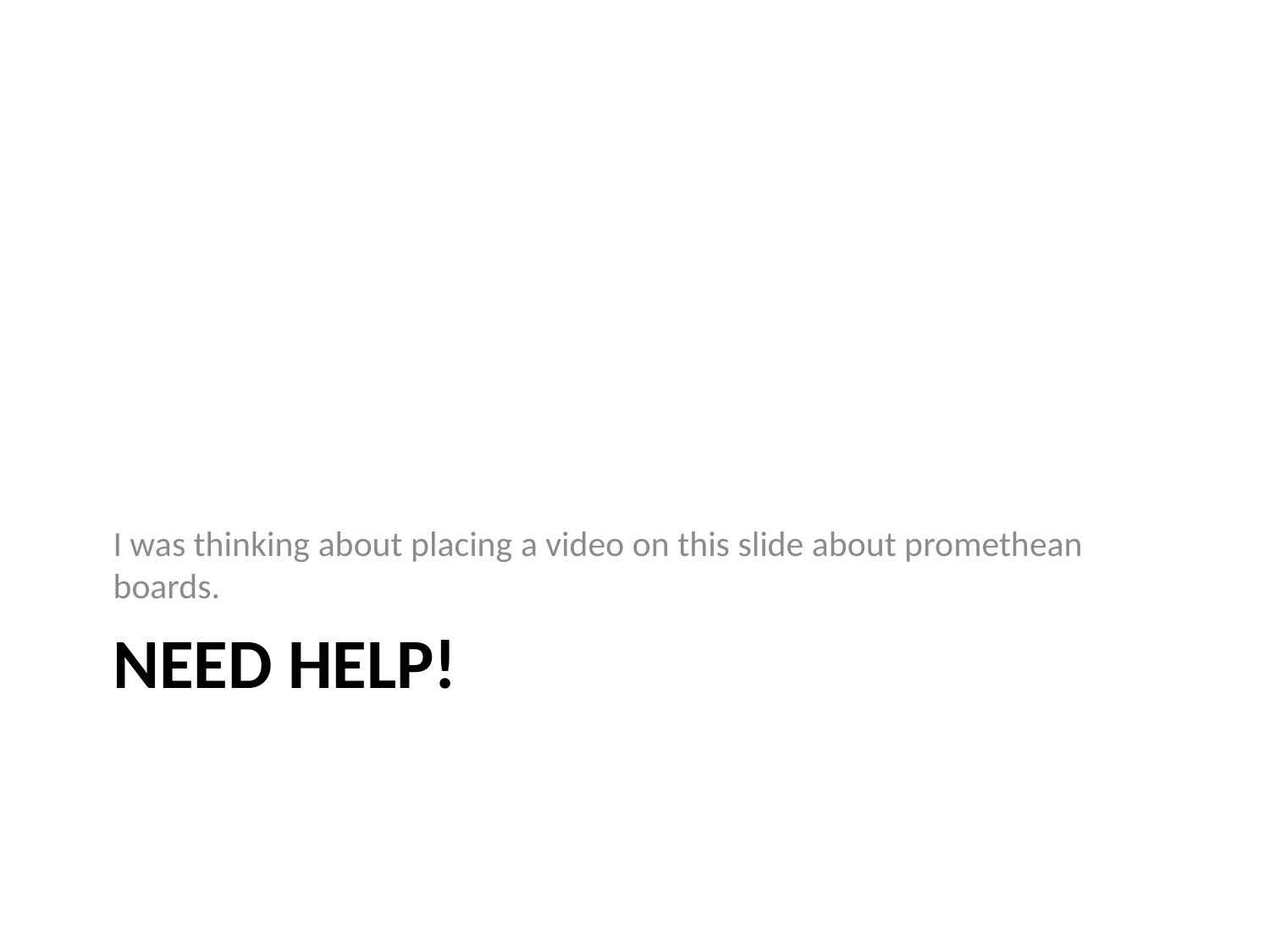

I was thinking about placing a video on this slide about promethean boards.
# Need Help!